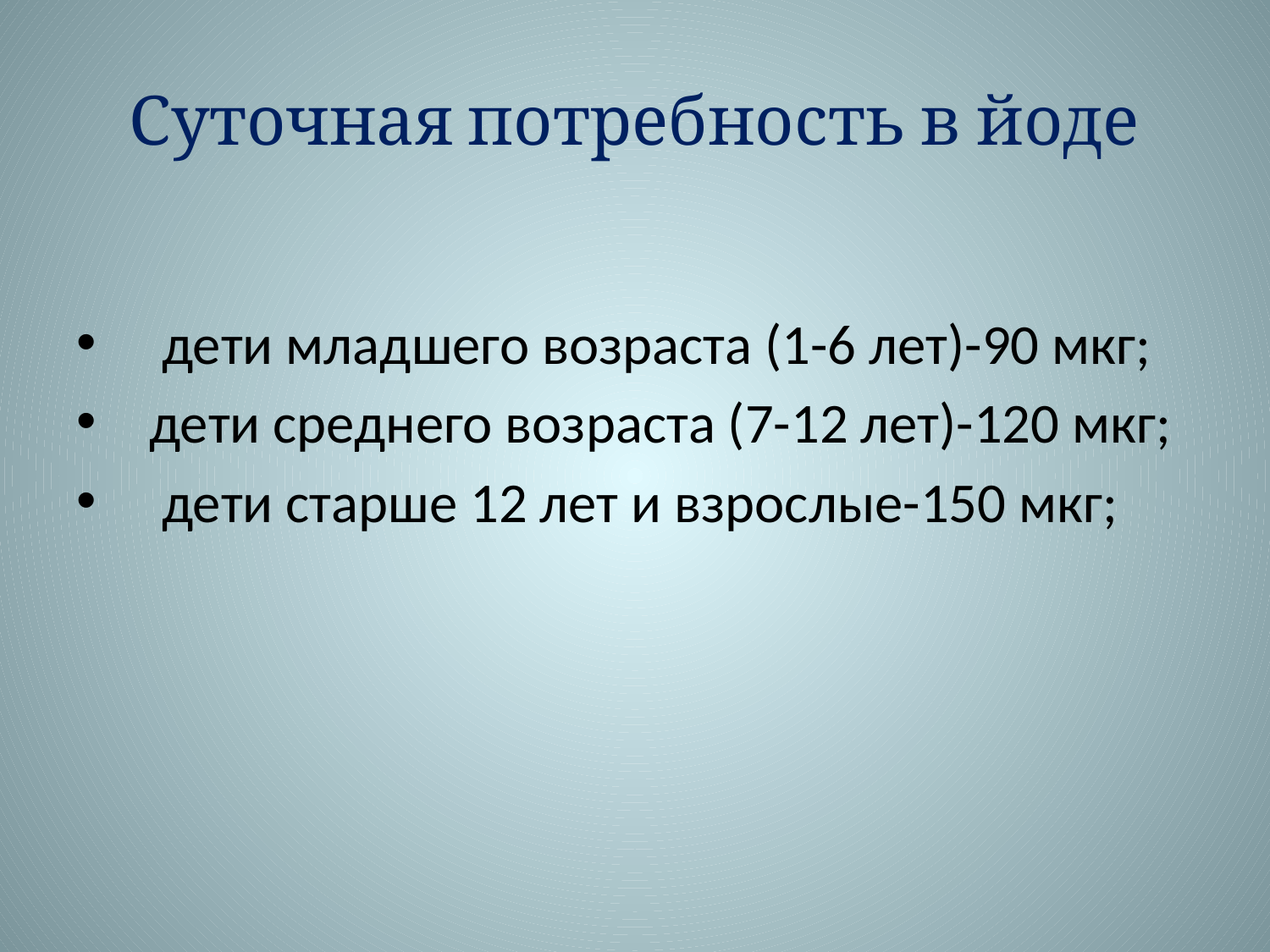

# Суточная потребность в йоде

   дети младшего возраста (1-6 лет)-90 мкг;
  дети среднего возраста (7-12 лет)-120 мкг;
   дети старше 12 лет и взрослые-150 мкг;